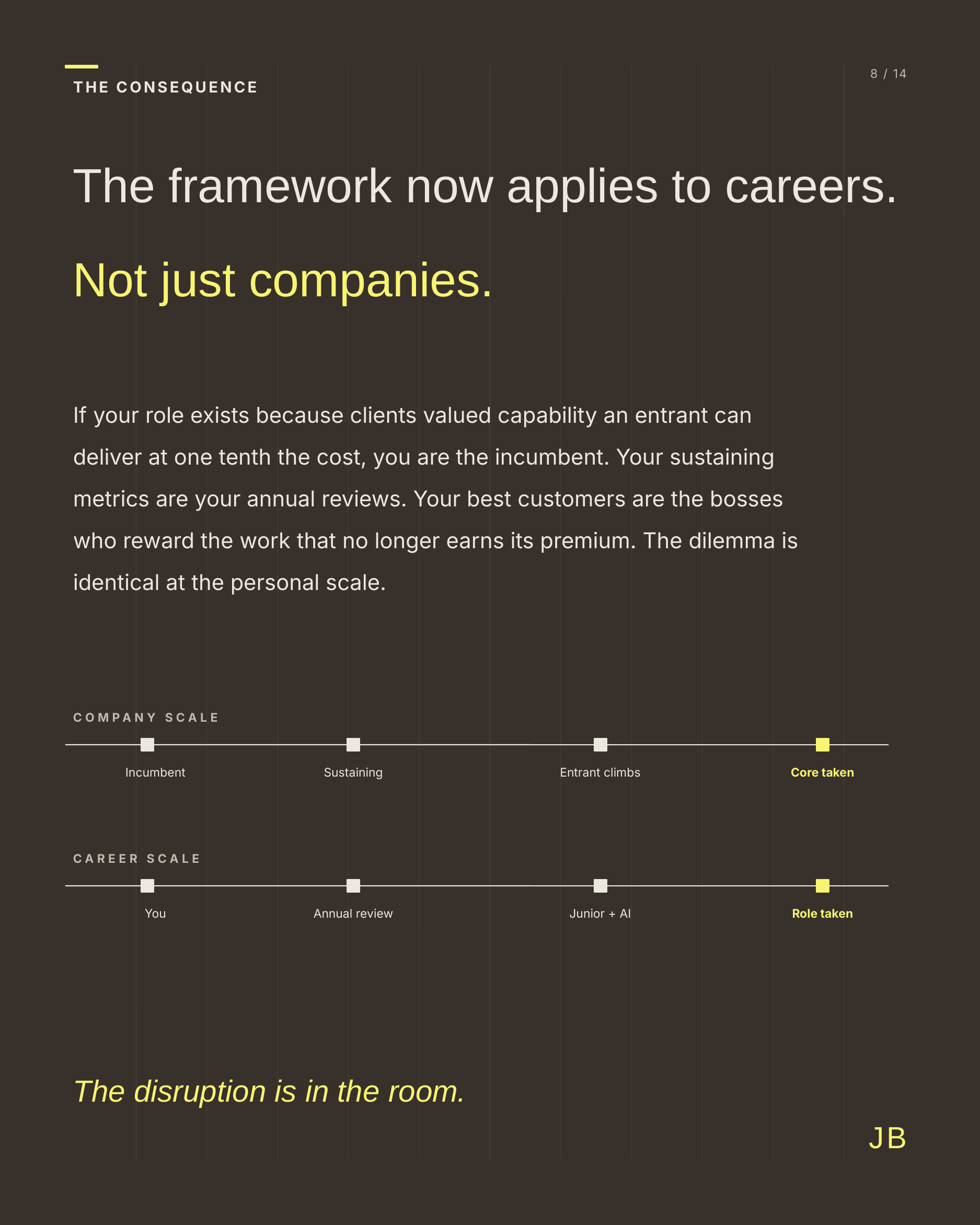

8 / 14

THE CONSEQUENCE
The framework now applies to careers.
Not just companies.
If your role exists because clients valued capability an entrant can deliver at one tenth the cost, you are the incumbent. Your sustaining metrics are your annual reviews. Your best customers are the bosses who reward the work that no longer earns its premium. The dilemma is identical at the personal scale.
COMPANY SCALE

Incumbent
Sustaining
Entrant climbs
Core taken
CAREER SCALE

You
Annual review
Junior + AI
Role taken
The disruption is in the room.
JB